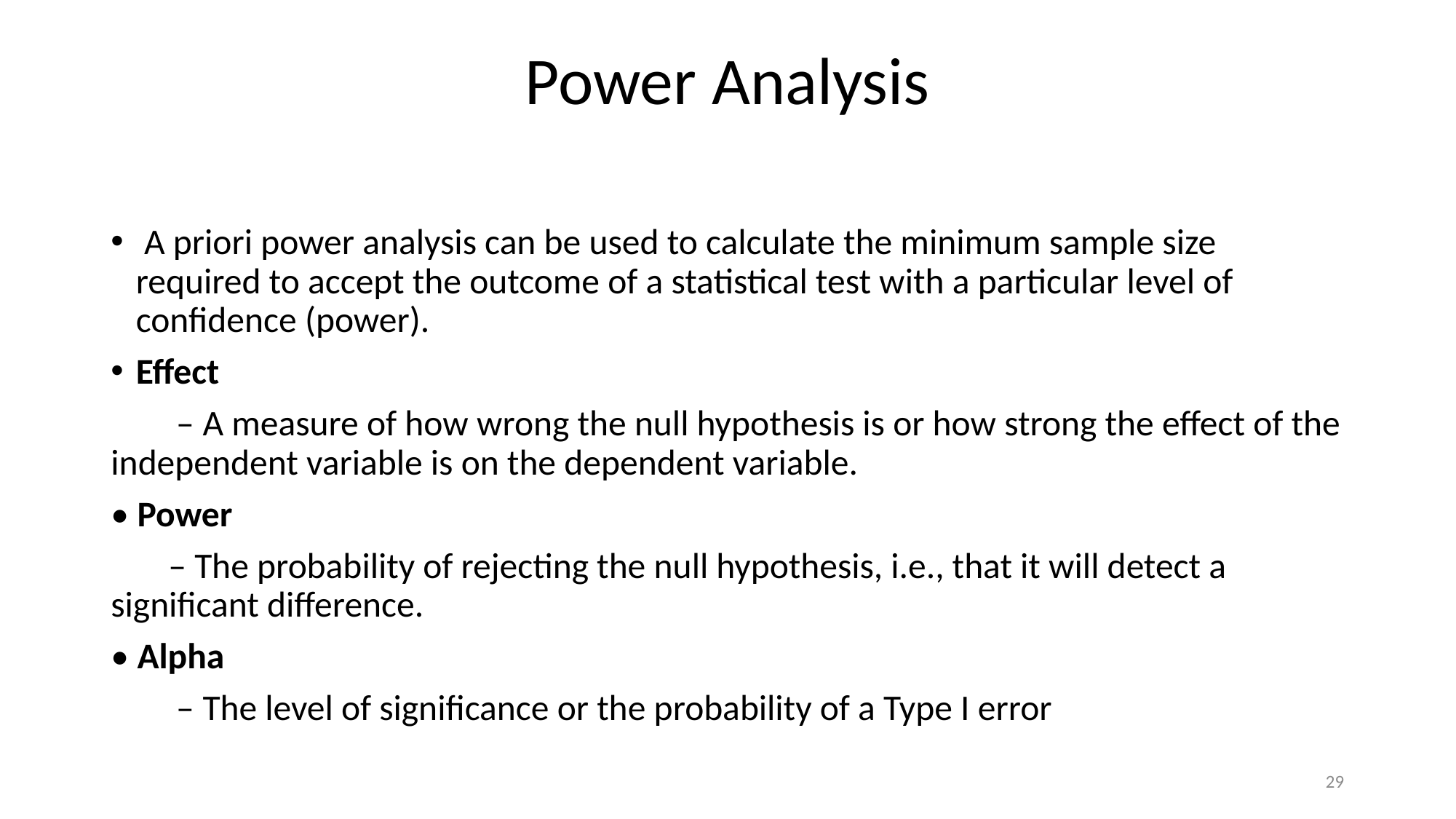

# Power Analysis
 A priori power analysis can be used to calculate the minimum sample size required to accept the outcome of a statistical test with a particular level of confidence (power).
Effect
        – A measure of how wrong the null hypothesis is or how strong the effect of the independent variable is on the dependent variable.
• Power
       – The probability of rejecting the null hypothesis, i.e., that it will detect a significant difference.
• Alpha
        – The level of significance or the probability of a Type I error

29